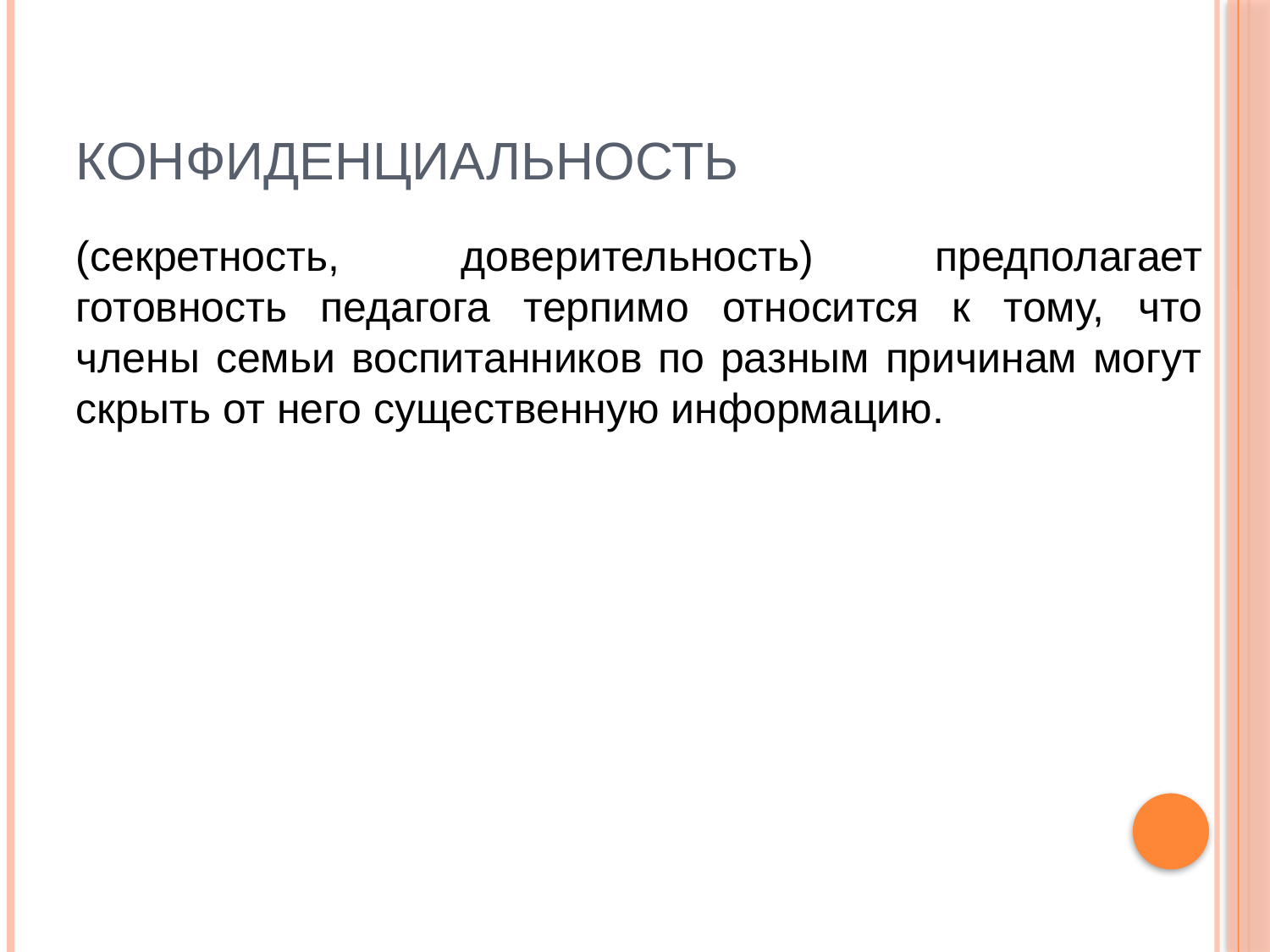

# Конфиденциальность
(секретность, доверительность) предполагает готовность педагога терпимо относится к тому, что члены семьи воспитанников по разным причинам могут скрыть от него существенную информацию.